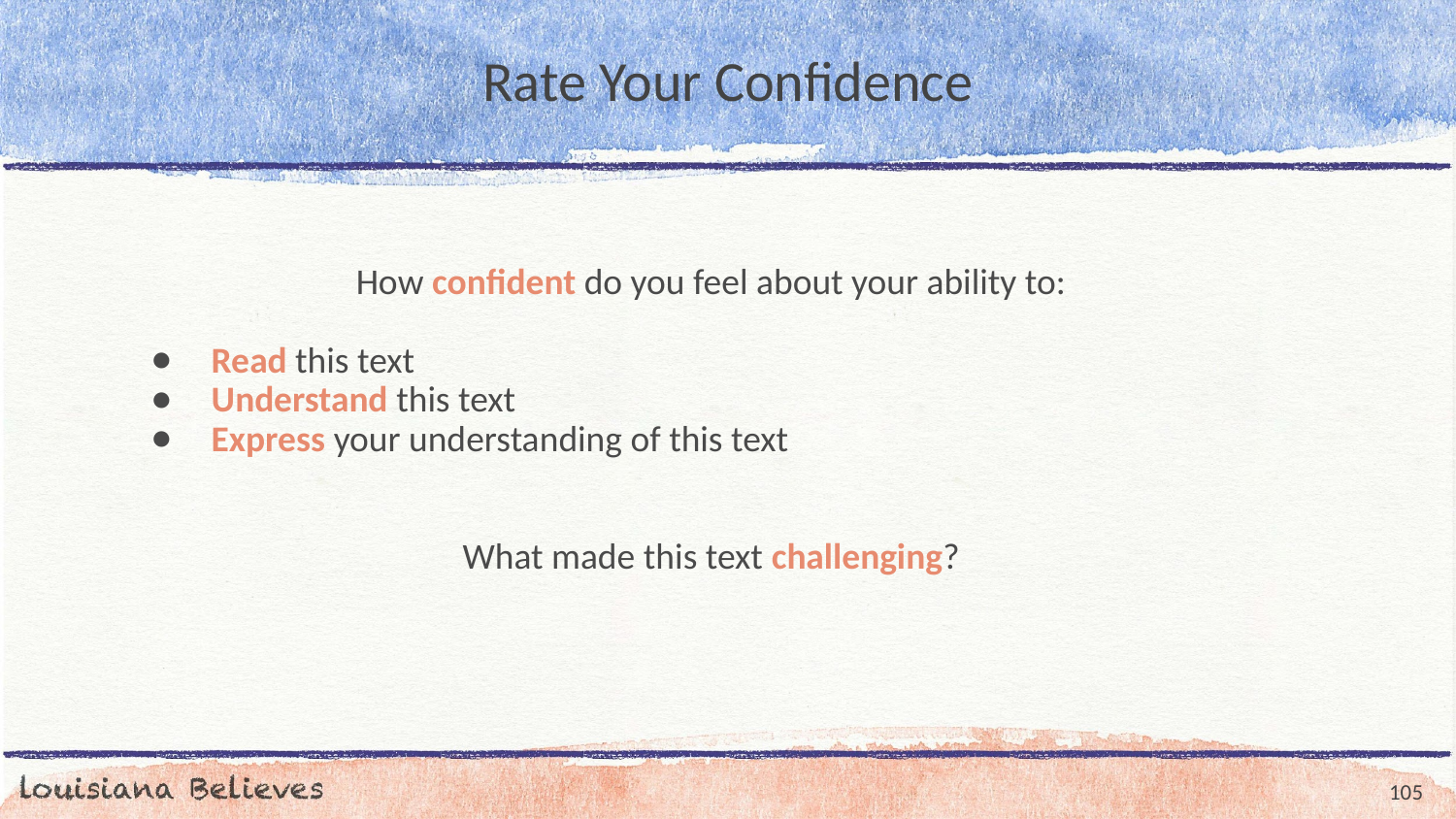

# Rate Your Confidence
How confident do you feel about your ability to:

Read this text
Understand this text
Express your understanding of this text

What made this text challenging?